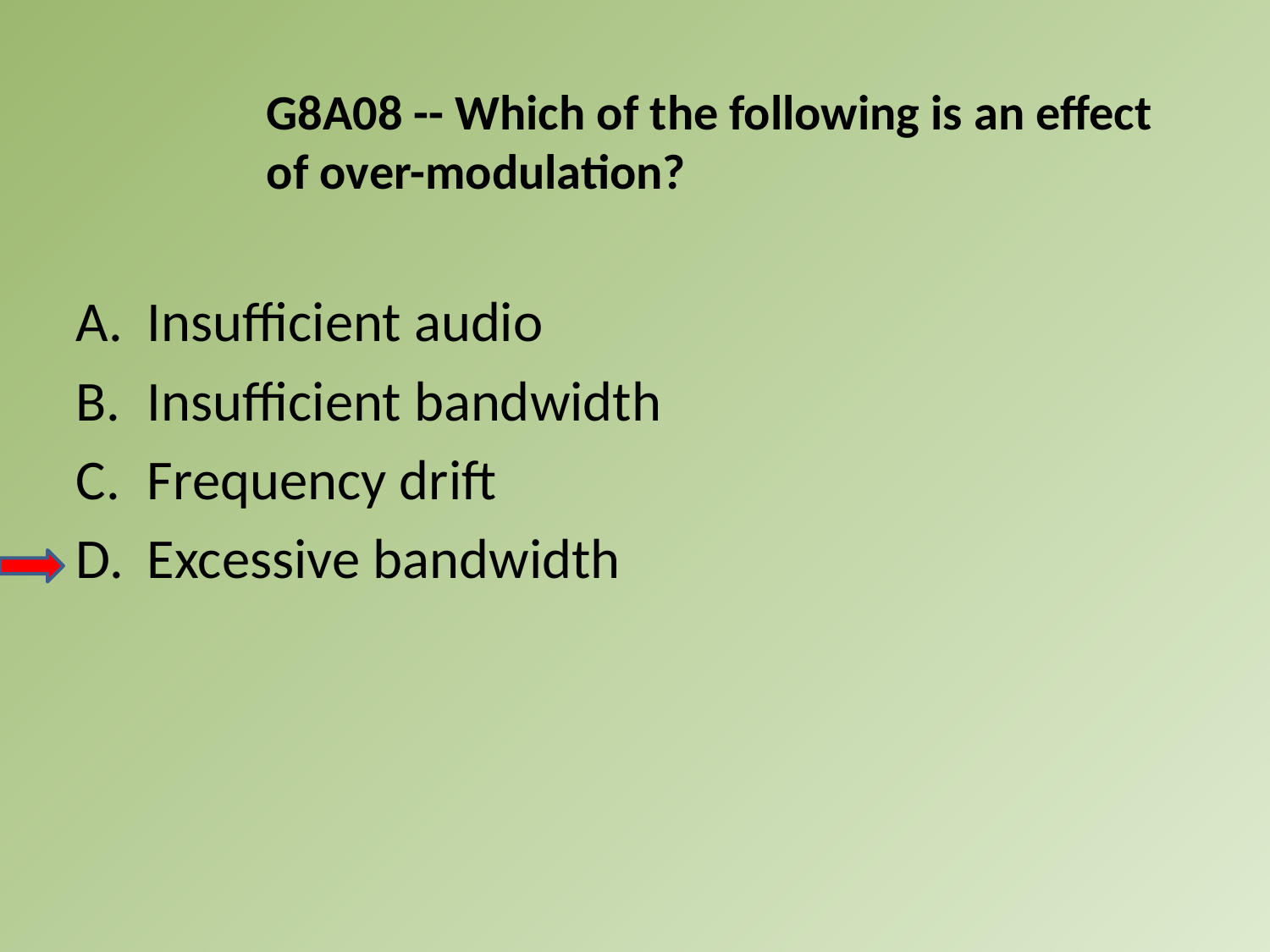

G8A08 -- Which of the following is an effect of over-modulation?
A.	Insufficient audio
B.	Insufficient bandwidth
C.	Frequency drift
D.	Excessive bandwidth